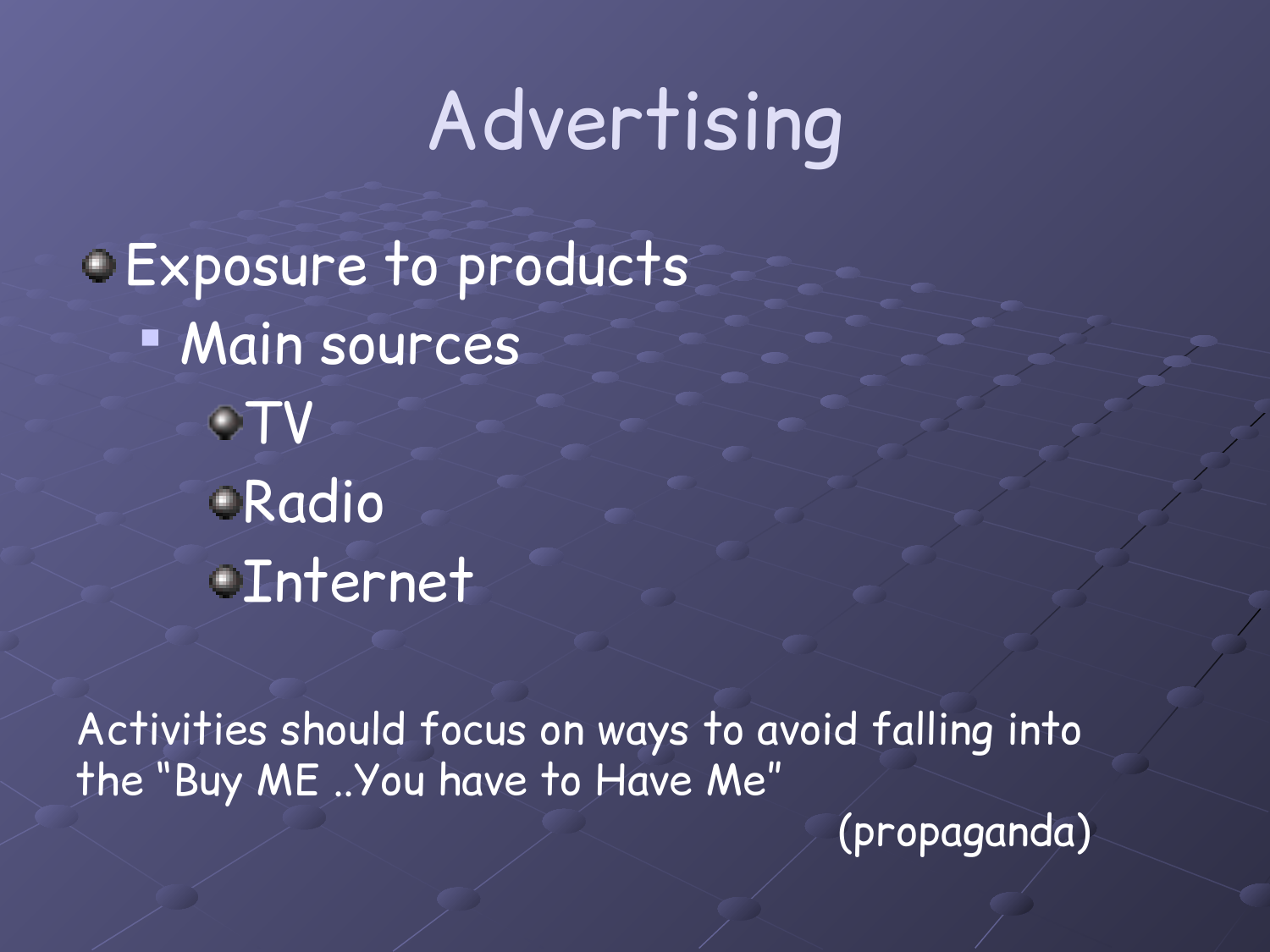

# Advertising
Exposure to products
Main sources
TV
Radio
Internet

Activities should focus on ways to avoid falling into the “Buy ME ..You have to Have Me”
						(propaganda)